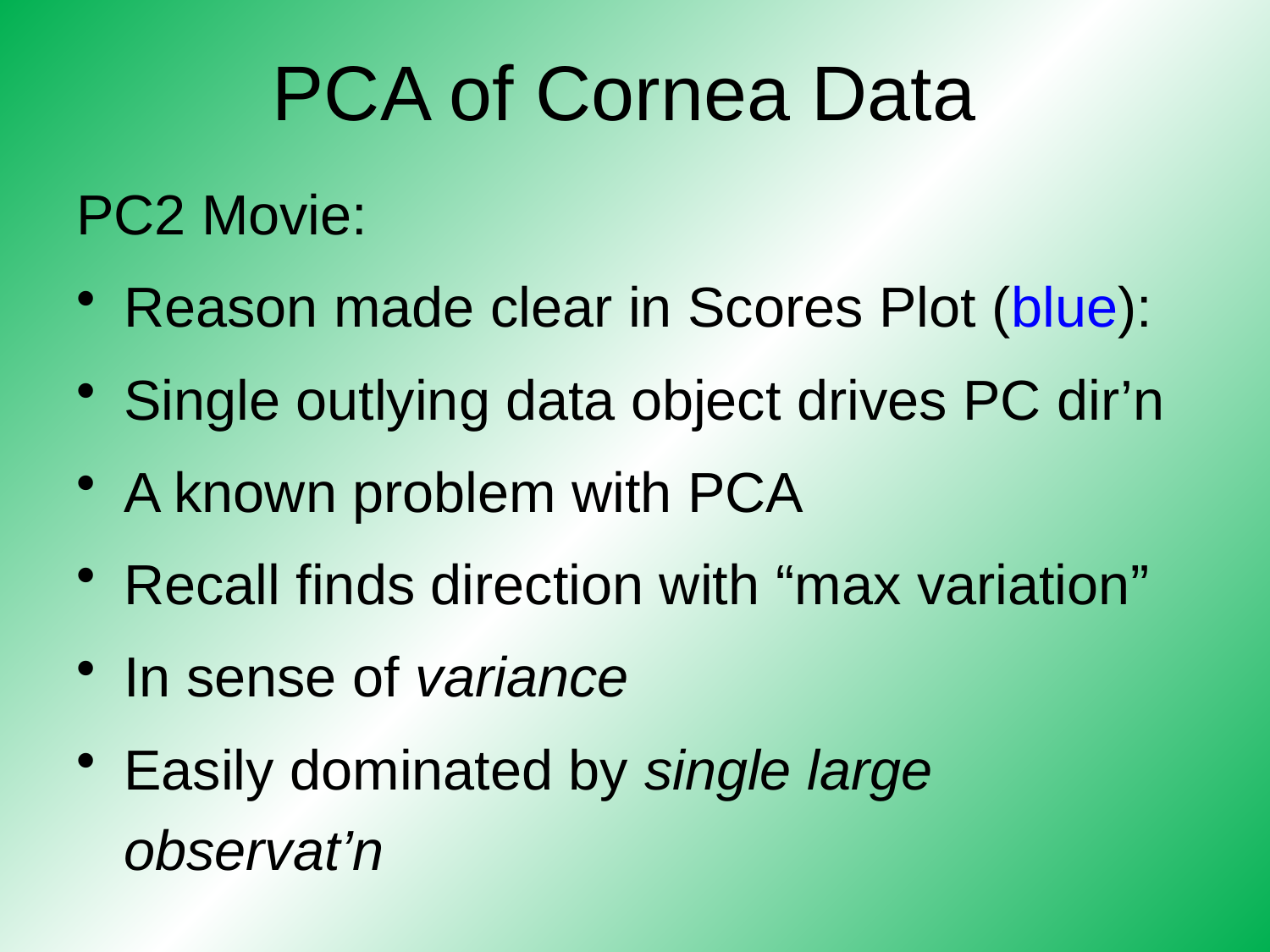

# PCA of Cornea Data
PC2 Movie:
Reason made clear in Scores Plot (blue):
Single outlying data object drives PC dir’n
A known problem with PCA
Recall finds direction with “max variation”
In sense of variance
Easily dominated by single large observat’n